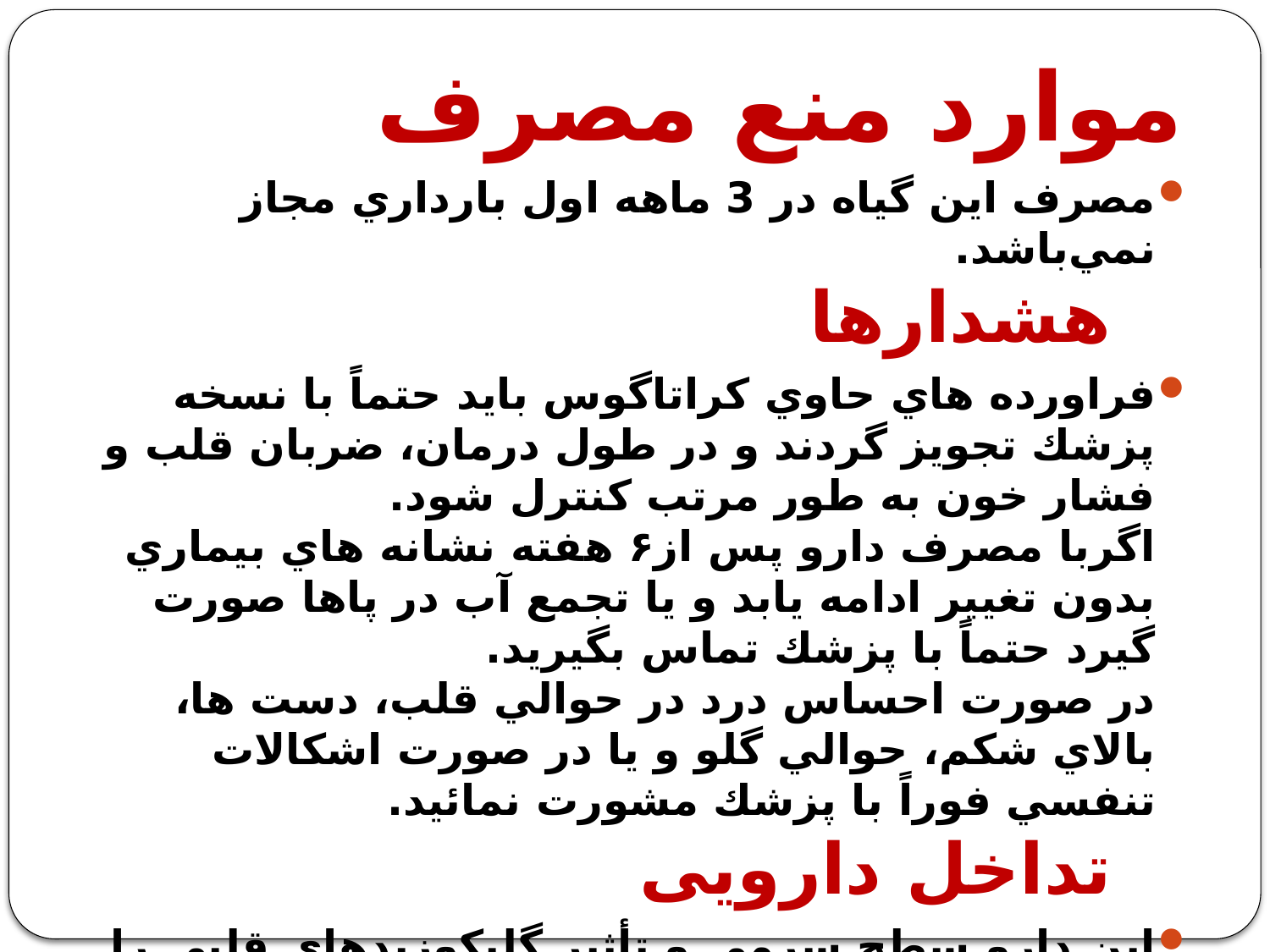

موارد منع مصرف
مصرف اين گیاه در 3 ماهه اول بارداري مجاز نمي‌باشد.
   هشدارها
فراورده هاي حاوي كراتاگوس بايد حتماً با نسخه پزشك تجويز گردند و در طول درمان، ضربان قلب و فشار خون به طور مرتب كنترل شود.
اگربا مصرف دارو پس از۶ هفته نشانه هاي بيماري بدون تغيير ادامه يابد و يا تجمع آب در پاها صورت گيرد حتماً با پزشك تماس بگيريد.
در صورت احساس درد در حوالي قلب، دست ها، بالاي شكم، حوالي گلو و يا در صورت اشكالات تنفسي فوراً با پزشك مشورت نمائيد.
   تداخل دارویی
اين دارو سطح سرمي و تأثير گليكوزيدهاي قلبي را افزايش مي دهد.
-با مصرف توأم، تأثير داروهاي ضد انعقاد افزايش مي‌يابد.
-از مصرف همزمان با داروهاي آنتي آريتمي و سيساپرايد خودداري شود.
-مصرف همزمان كراتاگوس با بتابلاكرها مي تواند موجب افزايش فشار خون شود.